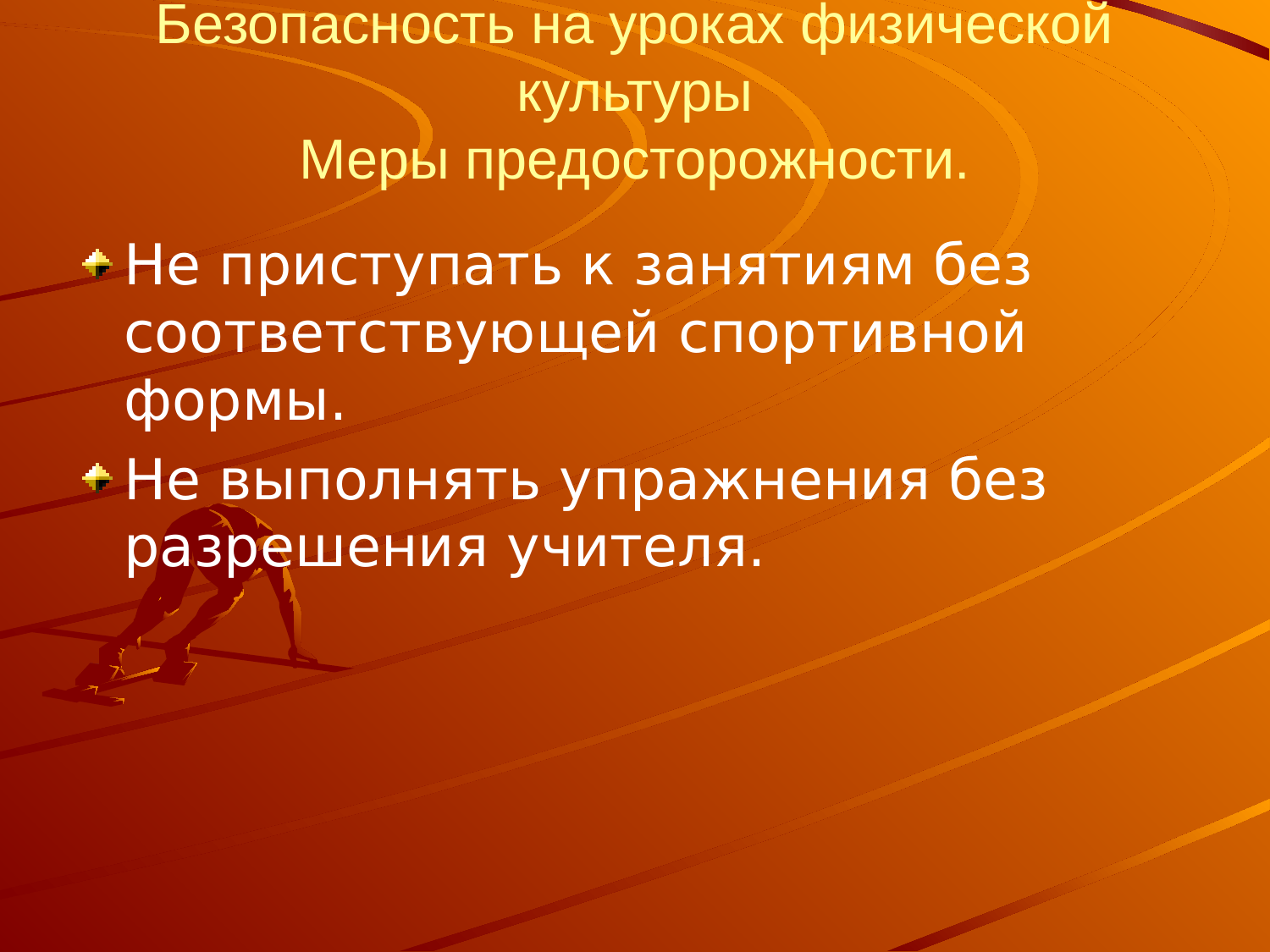

# Безопасность на уроках физической культуры Меры предосторожности.
Не приступать к занятиям без соответствующей спортивной формы.
Не выполнять упражнения без разрешения учителя.